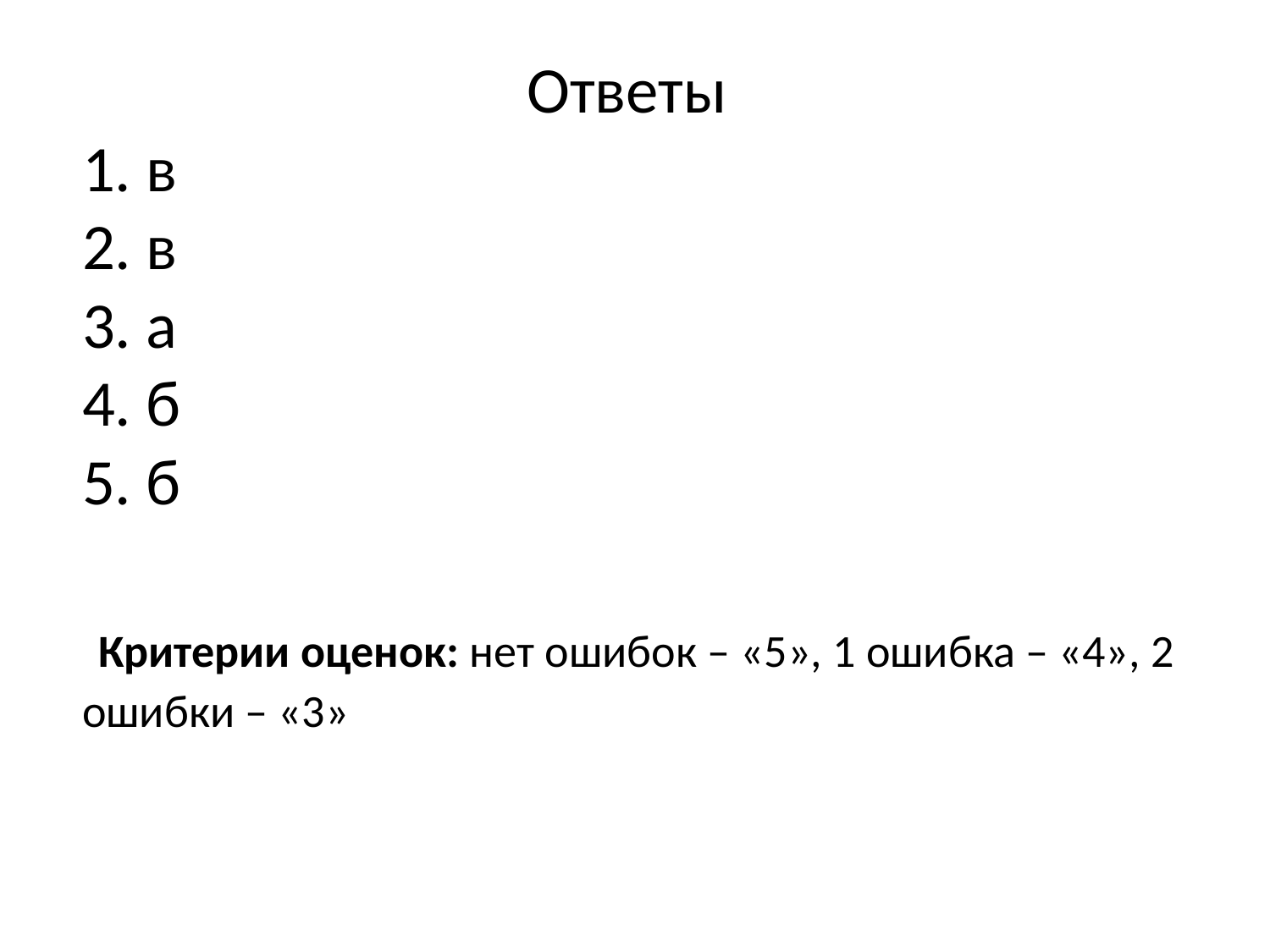

# Ответы 1. в 2. в 3. а 4. б 5. б Критерии оценок: нет ошибок – «5», 1 ошибка – «4», 2 ошибки – «3»